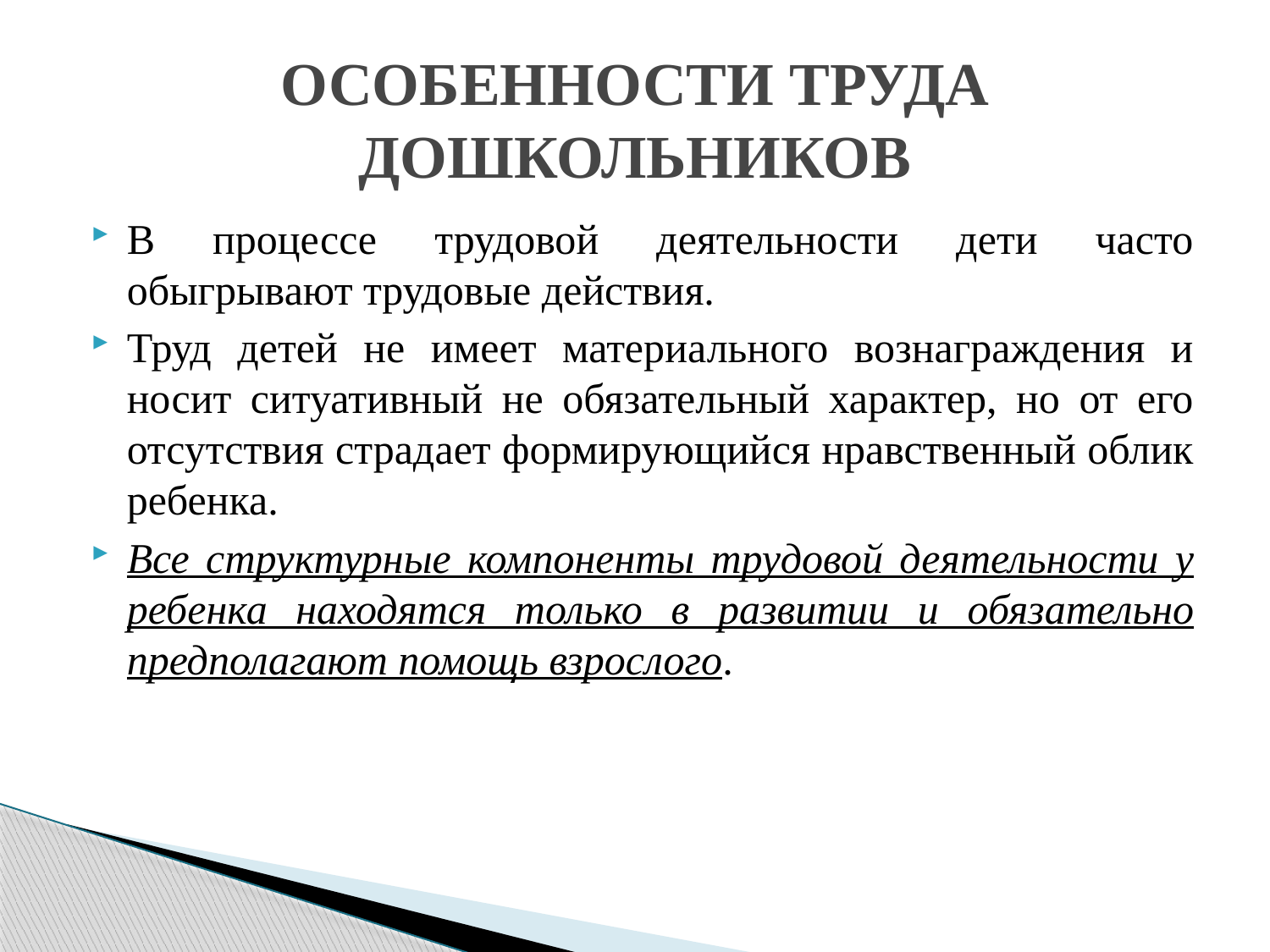

# ОСОБЕННОСТИ ТРУДА ДОШКОЛЬНИКОВ
В процессе трудовой деятельности дети часто обыгрывают трудовые действия.
Труд детей не имеет материального вознаграждения и носит ситуативный не обязательный характер, но от его отсутствия страдает формирующийся нравственный облик ребенка.
Все структурные компоненты трудовой деятельности у ребенка находятся только в развитии и обязательно предполагают помощь взрослого.